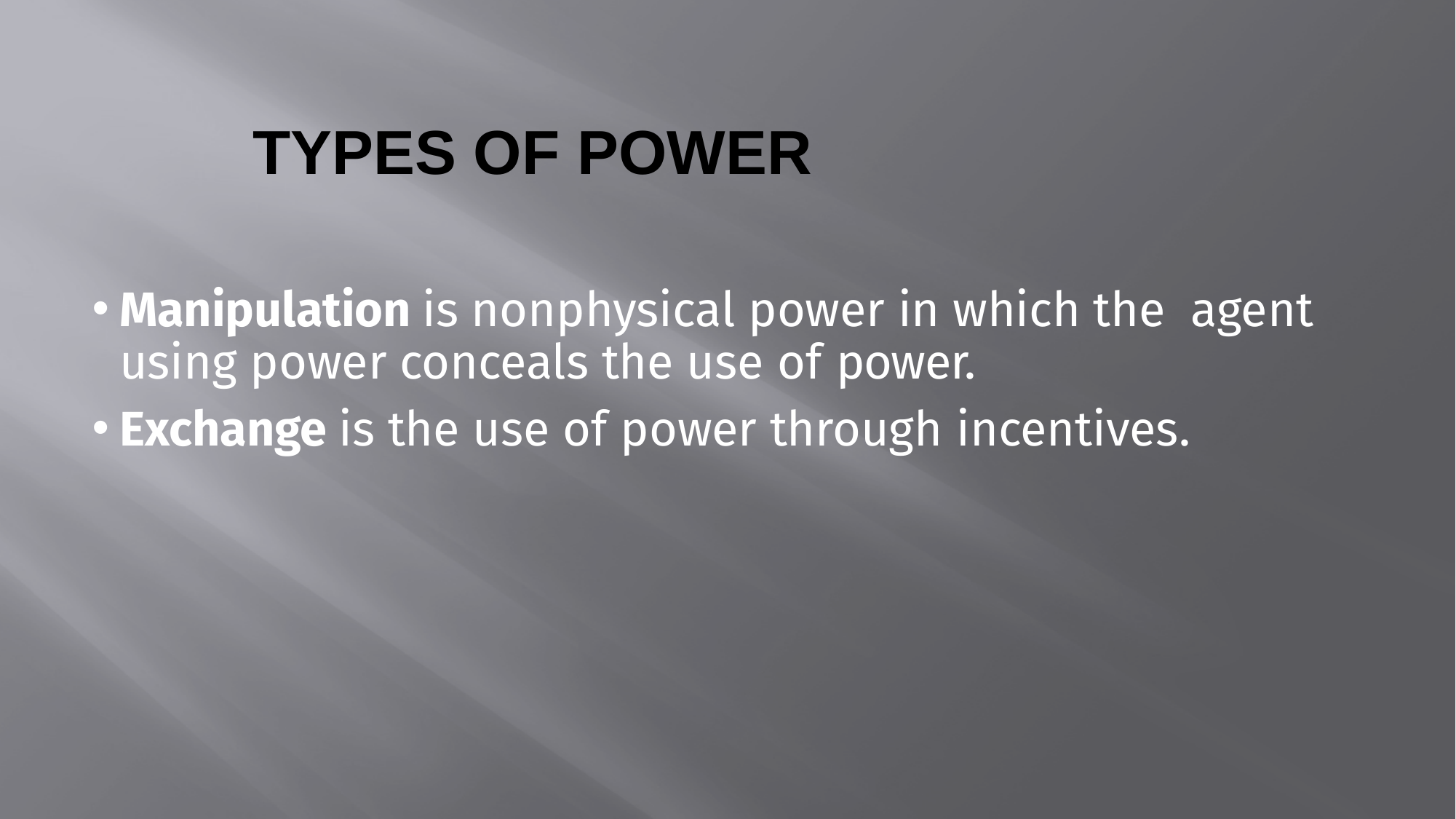

# TYPES OF POWER
Manipulation is nonphysical power in which the  agent using power conceals the use of power.
Exchange is the use of power through incentives.